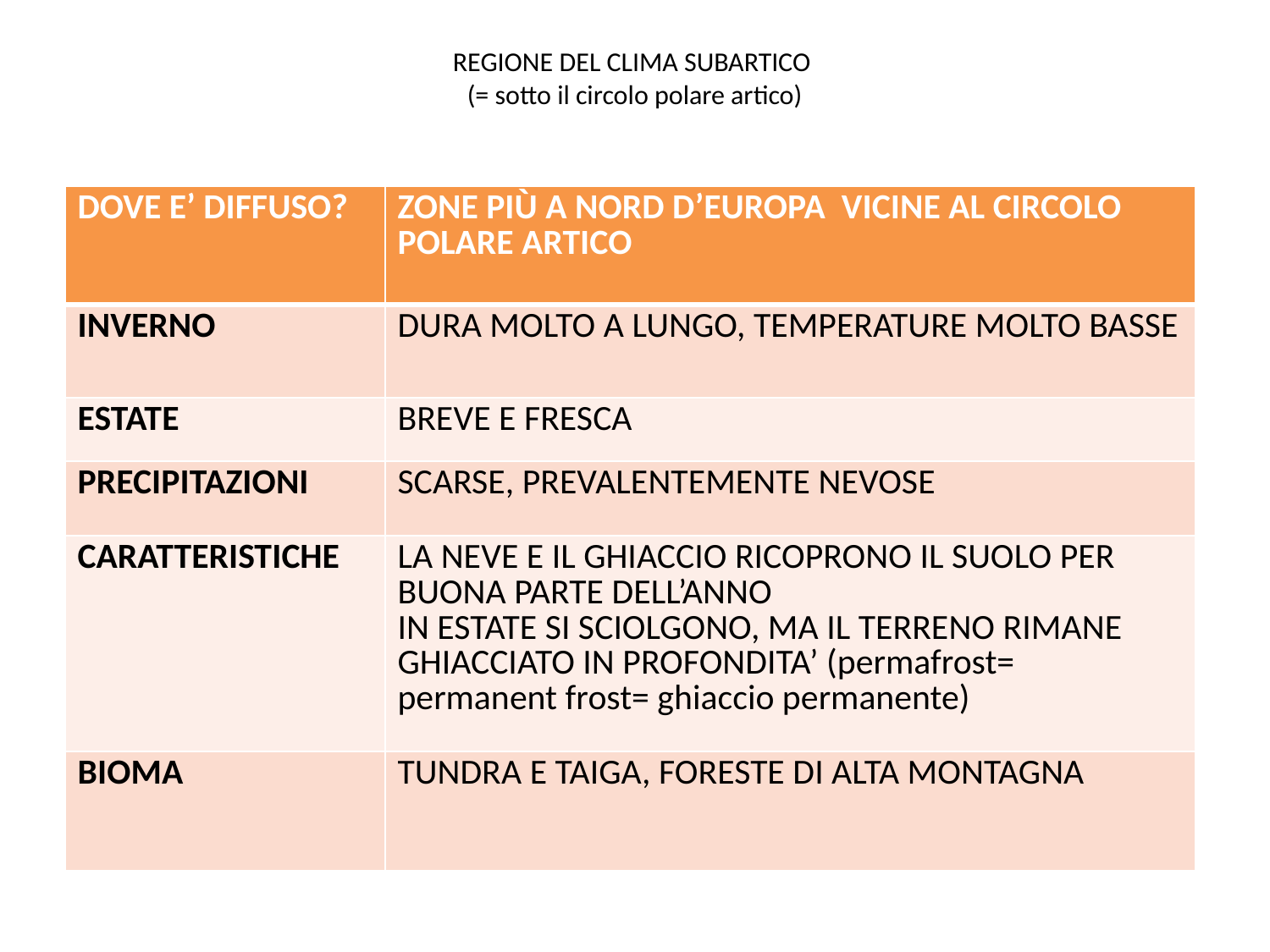

# REGIONE DEL CLIMA SUBARTICO (= sotto il circolo polare artico)
| DOVE E’ DIFFUSO? | ZONE PIÙ A NORD D’EUROPA VICINE AL CIRCOLO POLARE ARTICO |
| --- | --- |
| INVERNO | DURA MOLTO A LUNGO, TEMPERATURE MOLTO BASSE |
| ESTATE | BREVE E FRESCA |
| PRECIPITAZIONI | SCARSE, PREVALENTEMENTE NEVOSE |
| CARATTERISTICHE | LA NEVE E IL GHIACCIO RICOPRONO IL SUOLO PER BUONA PARTE DELL’ANNO IN ESTATE SI SCIOLGONO, MA IL TERRENO RIMANE GHIACCIATO IN PROFONDITA’ (permafrost= permanent frost= ghiaccio permanente) |
| BIOMA | TUNDRA E TAIGA, FORESTE DI ALTA MONTAGNA |